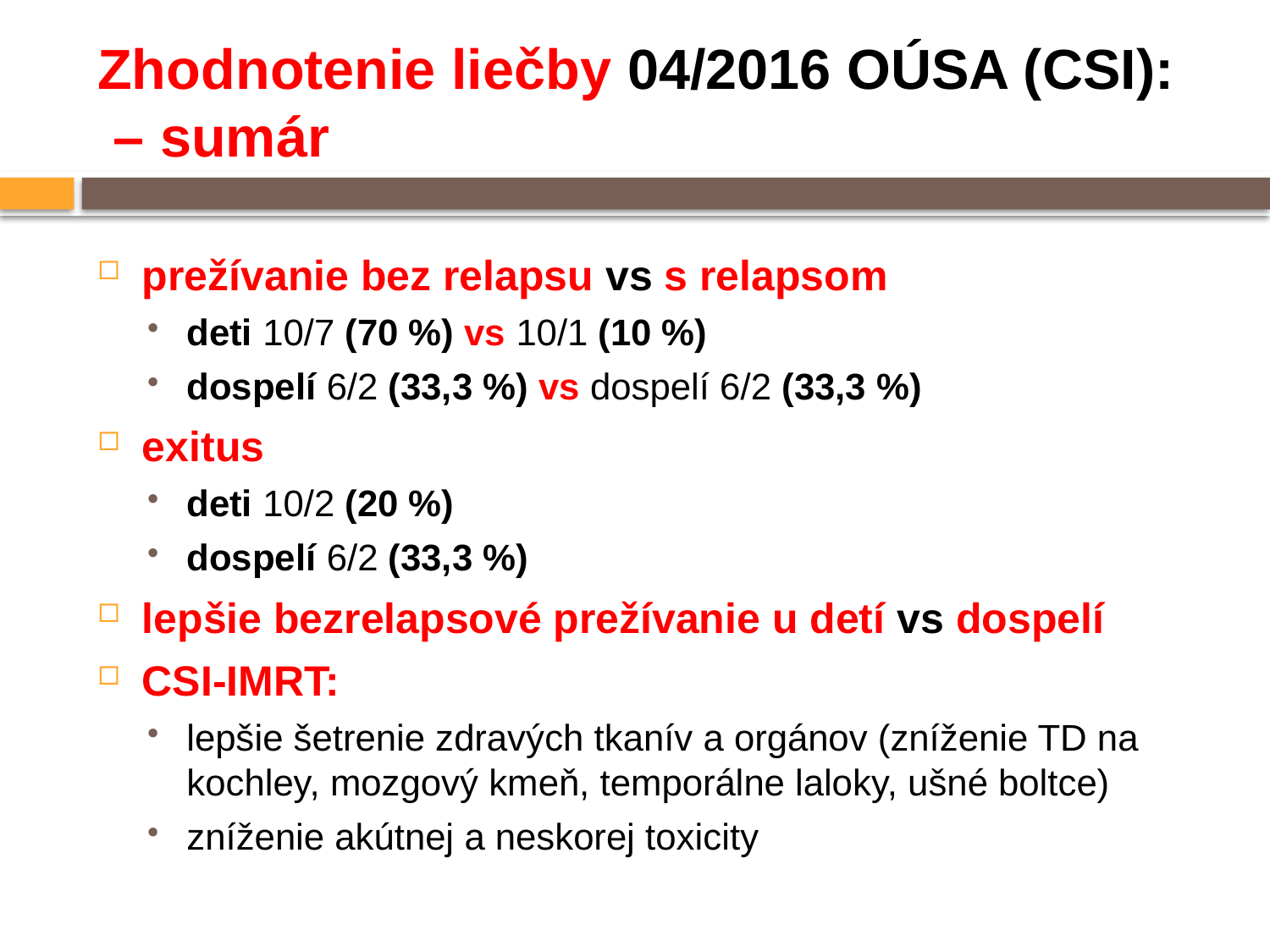

# Zhodnotenie liečby 04/2016 OÚSA (CSI): – sumár
prežívanie bez relapsu vs s relapsom
deti 10/7 (70 %) vs 10/1 (10 %)
dospelí 6/2 (33,3 %) vs dospelí 6/2 (33,3 %)
exitus
deti 10/2 (20 %)
dospelí 6/2 (33,3 %)
lepšie bezrelapsové prežívanie u detí vs dospelí
CSI-IMRT:
lepšie šetrenie zdravých tkanív a orgánov (zníženie TD na kochley, mozgový kmeň, temporálne laloky, ušné boltce)
zníženie akútnej a neskorej toxicity